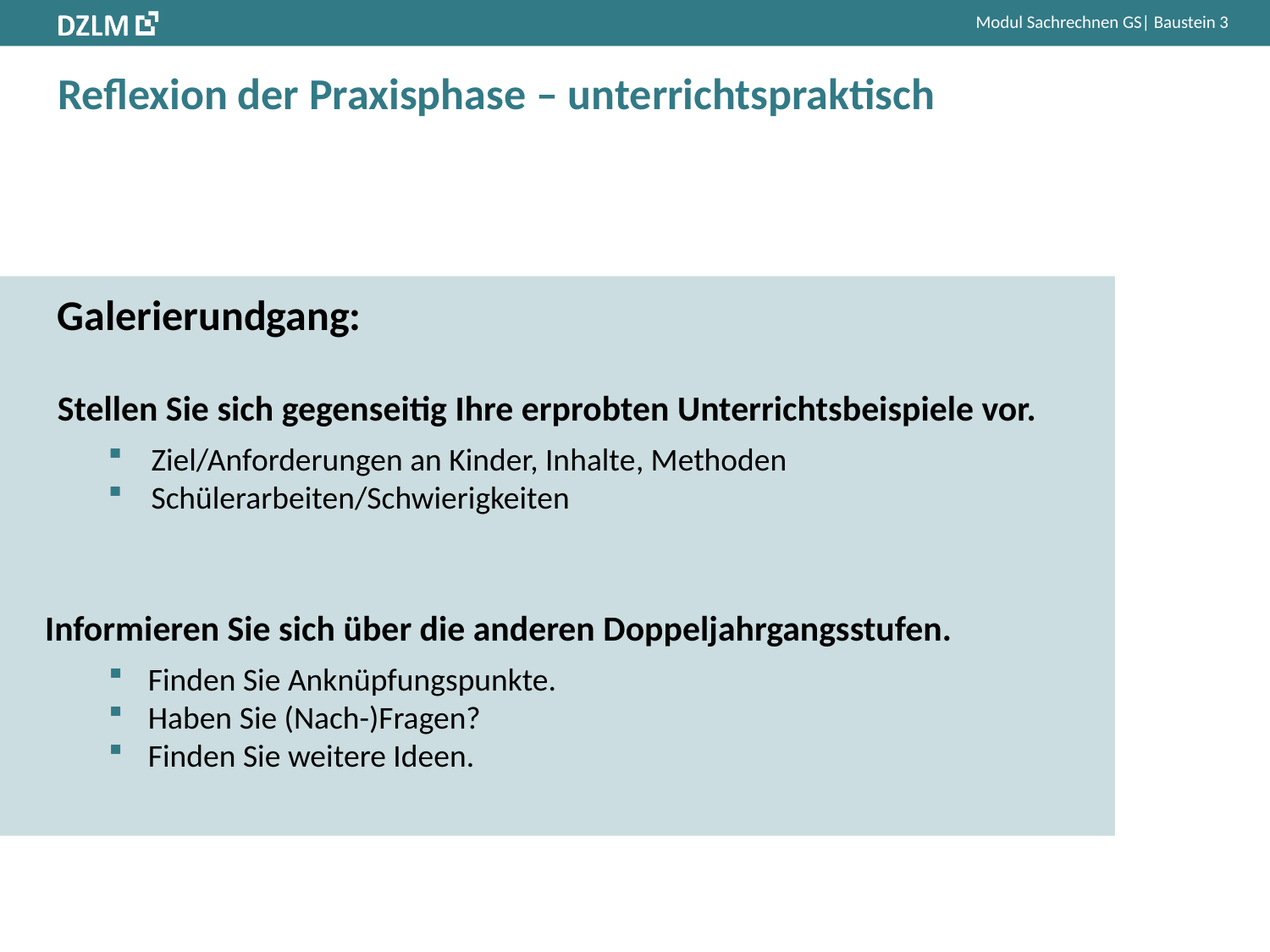

# Reflexion der Praxisphase – unterrichtspraktisch

Galerierundgang:
Stellen Sie sich gegenseitig Ihre erprobten Unterrichtsbeispiele vor.
Ziel/Anforderungen an Kinder, Inhalte, Methoden
Schülerarbeiten/Schwierigkeiten
Informieren Sie sich über die anderen Doppeljahrgangsstufen.
Finden Sie Anknüpfungspunkte.
Haben Sie (Nach-)Fragen?
Finden Sie weitere Ideen.